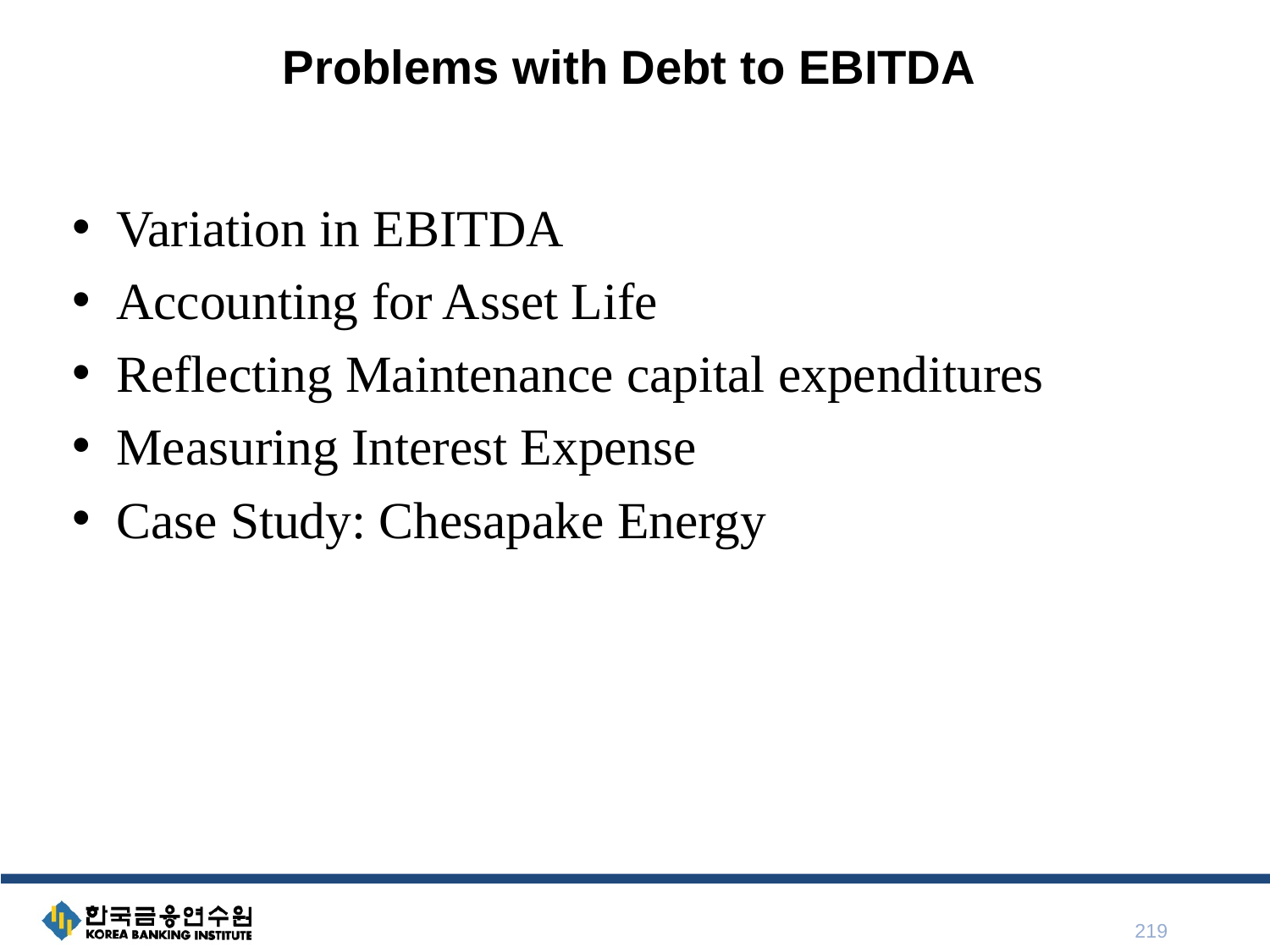

# Problems with Debt to EBITDA
Variation in EBITDA
Accounting for Asset Life
Reflecting Maintenance capital expenditures
Measuring Interest Expense
Case Study: Chesapake Energy

219